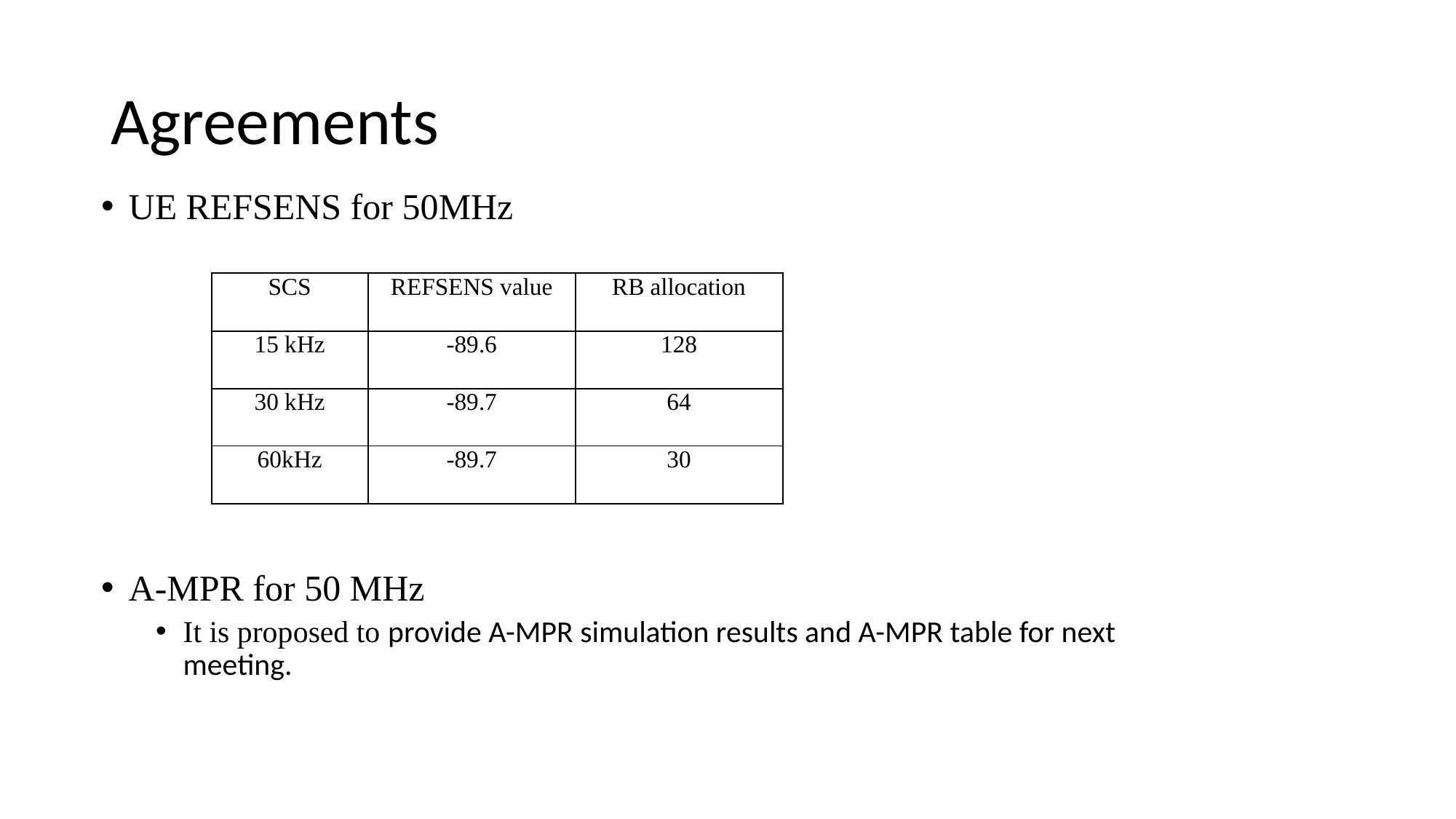

# Agreements
UE REFSENS for 50MHz

A-MPR for 50 MHz
It is proposed to provide A-MPR simulation results and A-MPR table for next meeting.

| SCS | REFSENS value | RB allocation |
| --- | --- | --- |
| 15 kHz | -89.6 | 128 |
| 30 kHz | -89.7 | 64 |
| 60kHz | -89.7 | 30 |